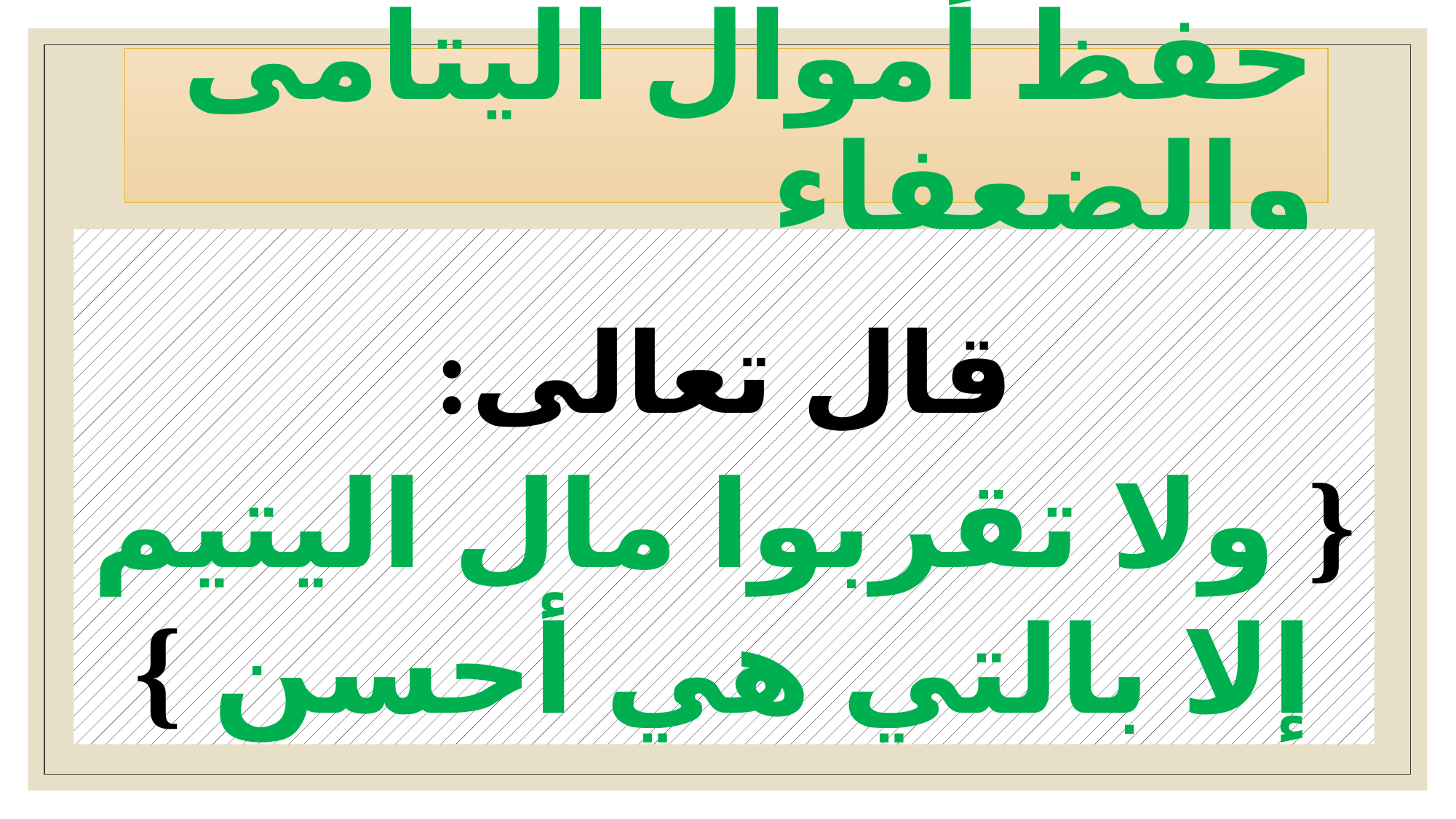

# حفظ أموال اليتامى والضعفاء

قال تعالى:
{ ولا تقربوا مال اليتيم إلا بالتي هي أحسن }